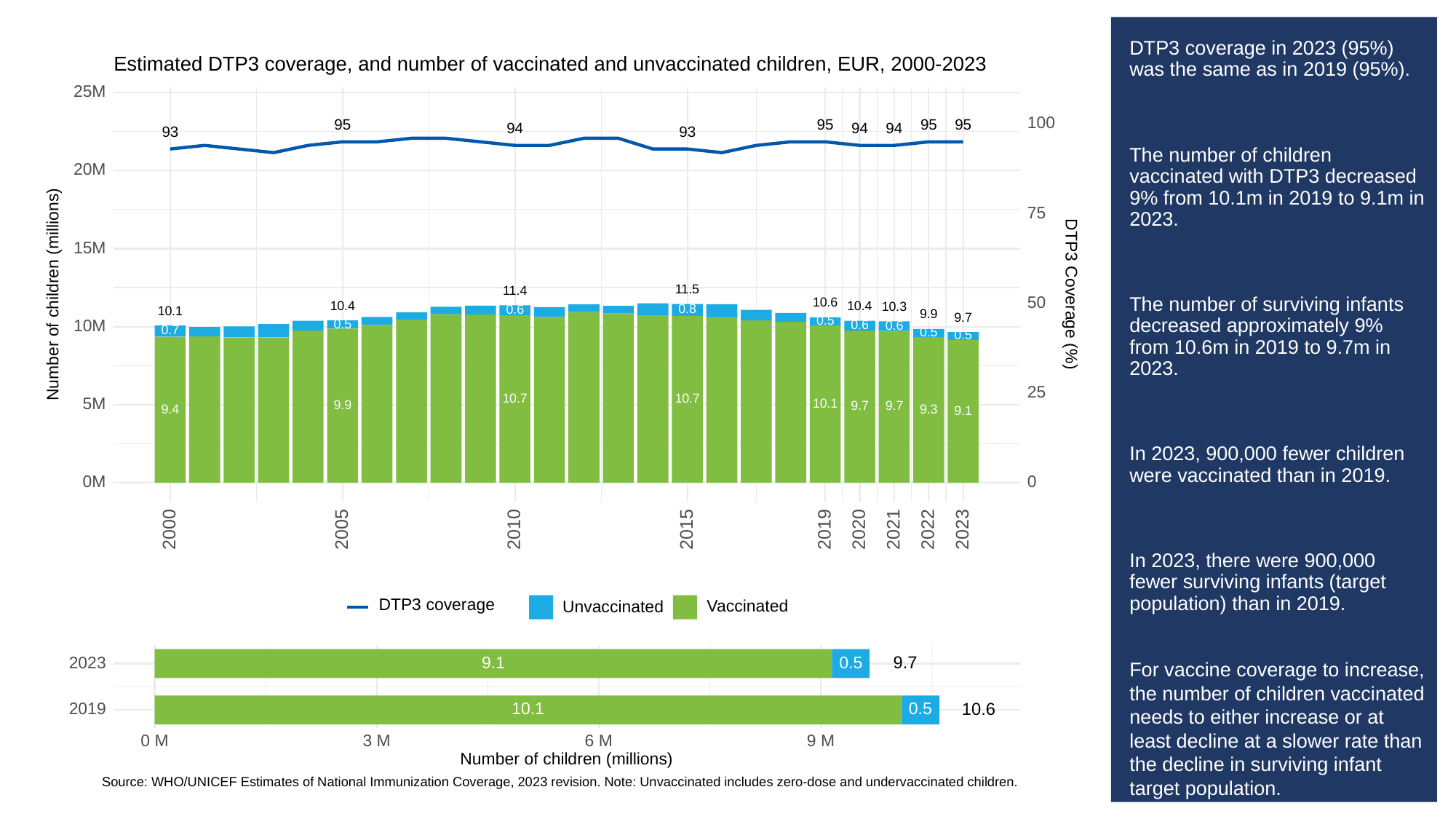

# DTP3 coverage in 2023 (95%) was the same as in 2019 (95%).

The number of children vaccinated with DTP3 decreased 9% from 10.1m in 2019 to 9.1m in 2023.

The number of surviving infants decreased approximately 9% from 10.6m in 2019 to 9.7m in 2023.

In 2023, 900,000 fewer children were vaccinated than in 2019.

In 2023, there were 900,000 fewer surviving infants (target population) than in 2019.

For vaccine coverage to increase, the number of children vaccinated needs to either increase or at least decline at a slower rate than the decline in surviving infant target population.

Estimated DTP3 coverage, and number of vaccinated and unvaccinated children, EUR, 2000-2023
25M

100
95
95
95
95
94
94
94
93
93

20M

75

15M

11.5
Number of children (millions)
DTP3 Coverage (%)
11.4

50
10.6
10.4
10.4
10.3

0.8

0.6

10.1

9.9

9.7

0.5

0.5

10M

0.6
0.6

0.7

0.5

0.5

25
10.7
10.7
5M
10.1
9.9
9.7
9.7

9.4
9.3
9.1

0M
0

2023
2000
2005
2010
2015
2019
2020
2021
2022

DTP3 coverage
Unvaccinated
Vaccinated

9.7
9.1
0.5
2023

10.6
10.1
0.5
2019

3 M
0 M
6 M
9 M
Number of children (millions)
Source: WHO/UNICEF Estimates of National Immunization Coverage, 2023 revision. Note: Unvaccinated includes zero-dose and undervaccinated children.